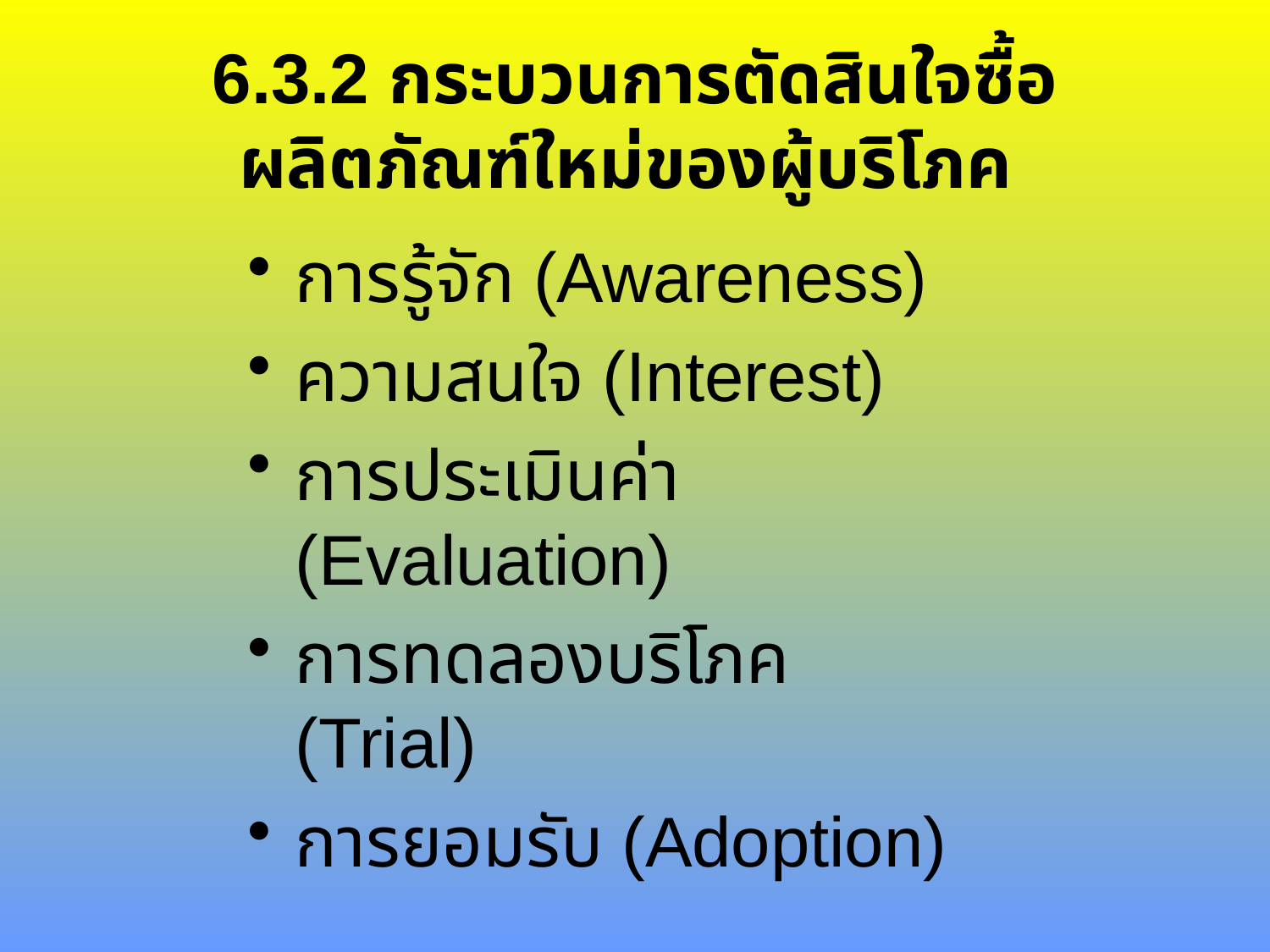

# 6.3.2 กระบวนการตัดสินใจซื้อผลิตภัณฑ์ใหม่ของผู้บริโภค
การรู้จัก (Awareness)
ความสนใจ (Interest)
การประเมินค่า (Evaluation)
การทดลองบริโภค (Trial)
การยอมรับ (Adoption)